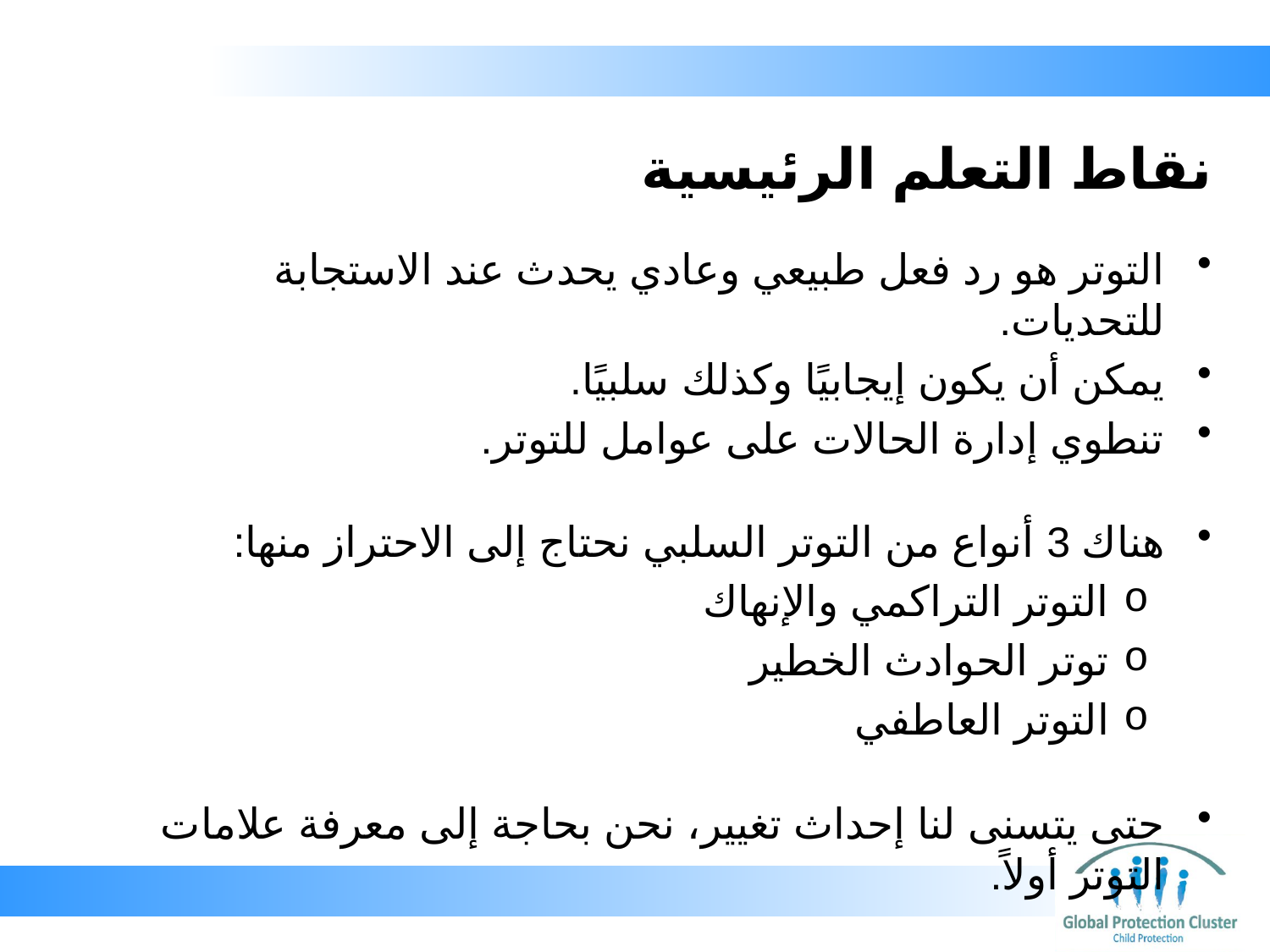

# نقاط التعلم الرئيسية
التوتر هو رد فعل طبيعي وعادي يحدث عند الاستجابة للتحديات.
يمكن أن يكون إيجابيًا وكذلك سلبيًا.
تنطوي إدارة الحالات على عوامل للتوتر.

هناك 3 أنواع من التوتر السلبي نحتاج إلى الاحتراز منها:
التوتر التراكمي والإنهاك
توتر الحوادث الخطير
التوتر العاطفي

حتى يتسنى لنا إحداث تغيير، نحن بحاجة إلى معرفة علامات التوتر أولاً.